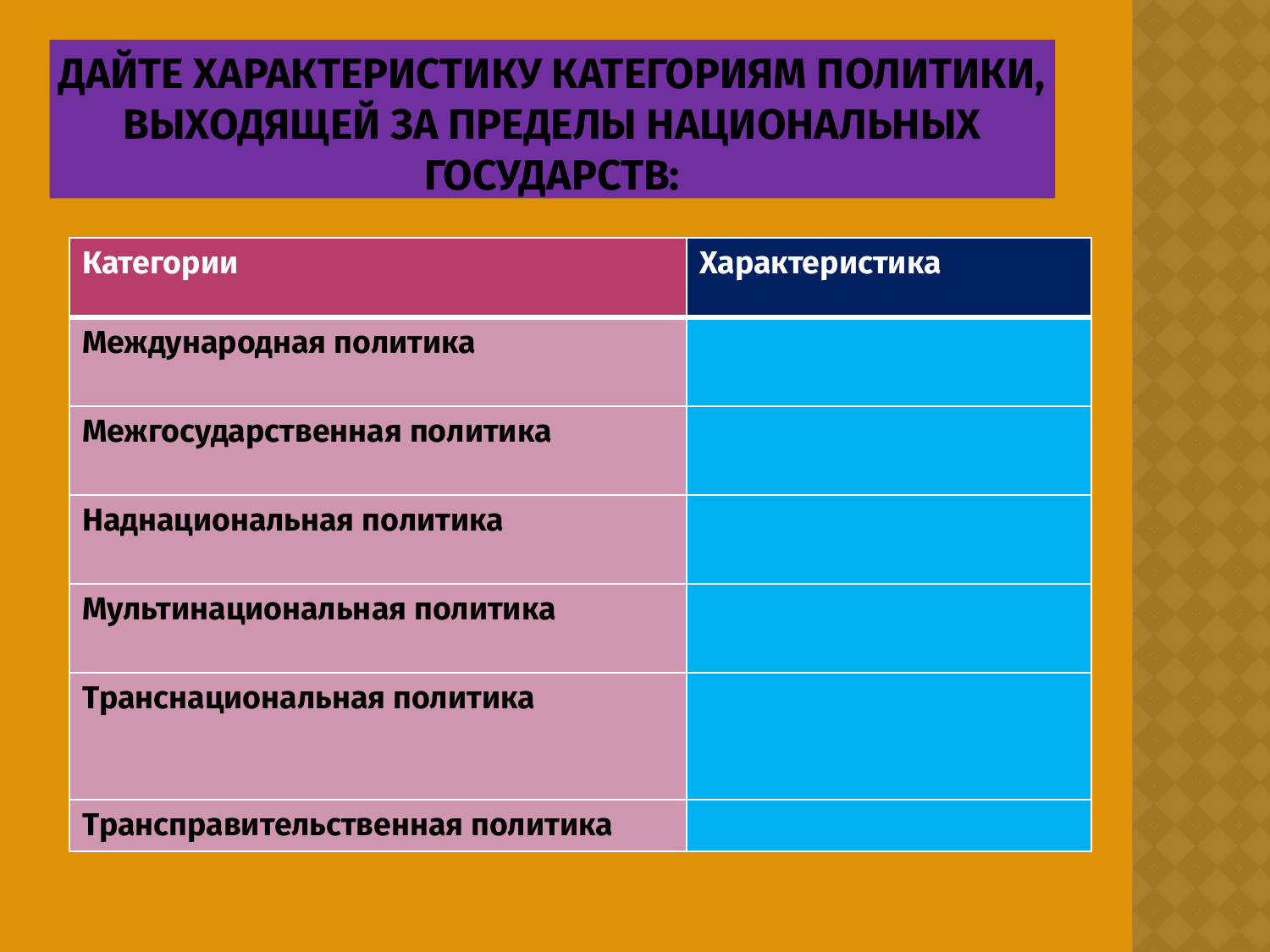

# Дайте характеристику категориям политики, выходящей за пределы национальных государств:

| Категории | Характеристика |
| --- | --- |
| Международная политика |  |
| Межгосударственная политика |  |
| Наднациональная политика |  |
| Мультинациональная политика |  |
| Транснациональная политика |  |
| Трансправительственная политика |  |